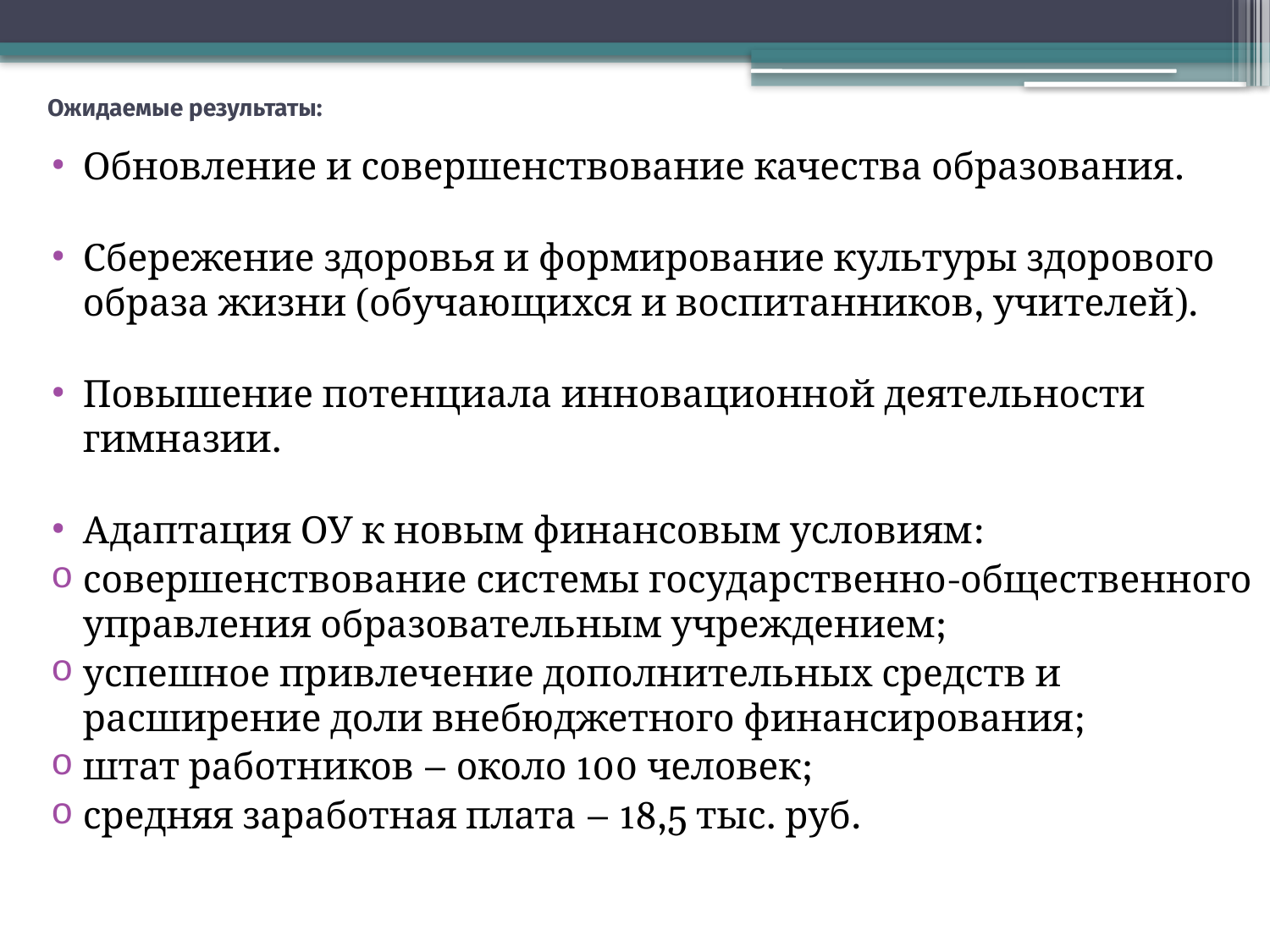

# Ожидаемые результаты:
Обновление и совершенствование качества образования.

Сбережение здоровья и формирование культуры здорового образа жизни (обучающихся и воспитанников, учителей).

Повышение потенциала инновационной деятельности гимназии.

Адаптация ОУ к новым финансовым условиям:
совершенствование системы государственно-общественного управления образовательным учреждением;
успешное привлечение дополнительных средств и расширение доли внебюджетного финансирования;
штат работников – около 100 человек;
средняя заработная плата – 18,5 тыс. руб.